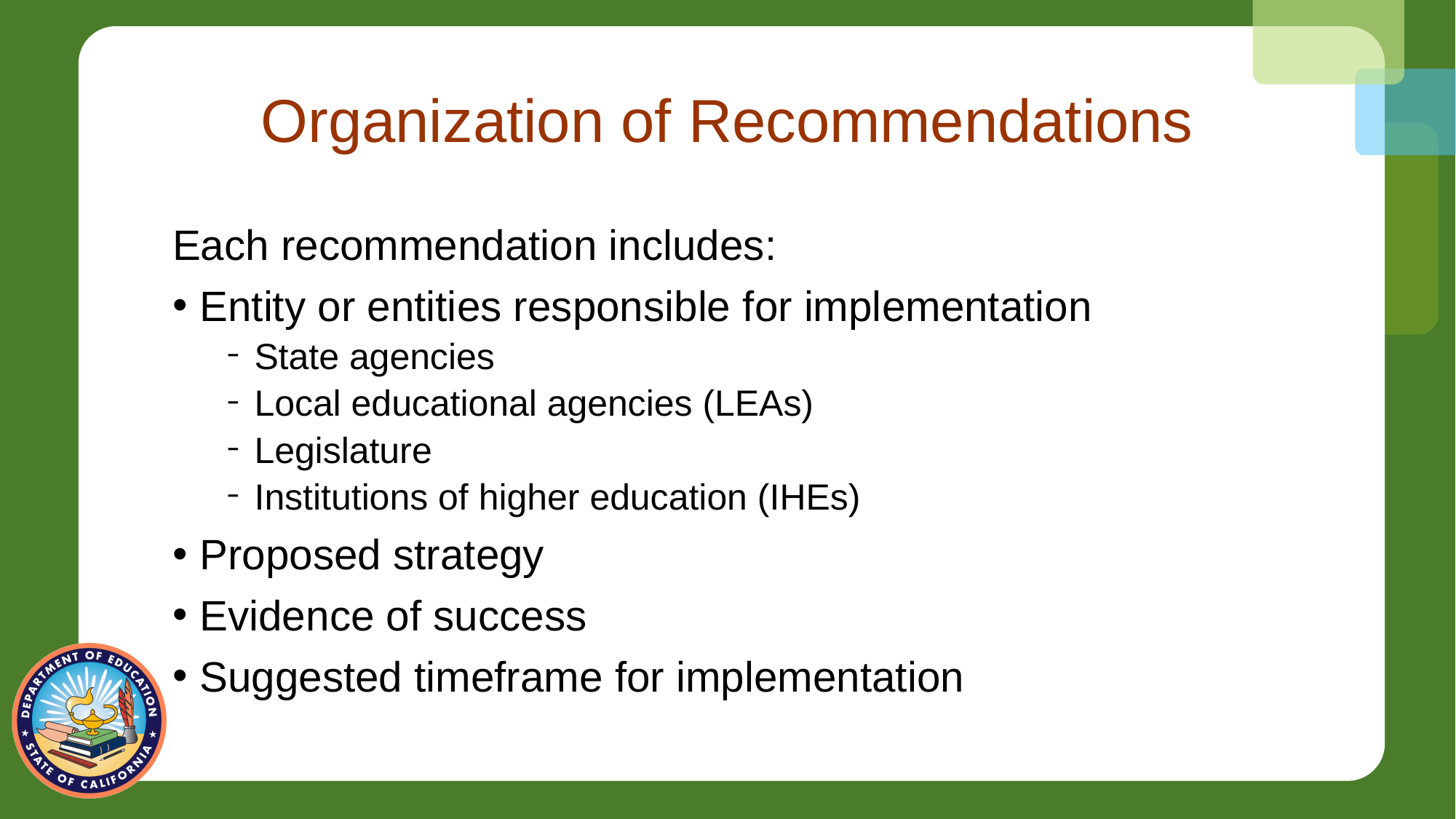

# Organization of Recommendations
Each recommendation includes:
Entity or entities responsible for implementation
State agencies
Local educational agencies (LEAs)
Legislature
Institutions of higher education (IHEs)
Proposed strategy
Evidence of success
Suggested timeframe for implementation